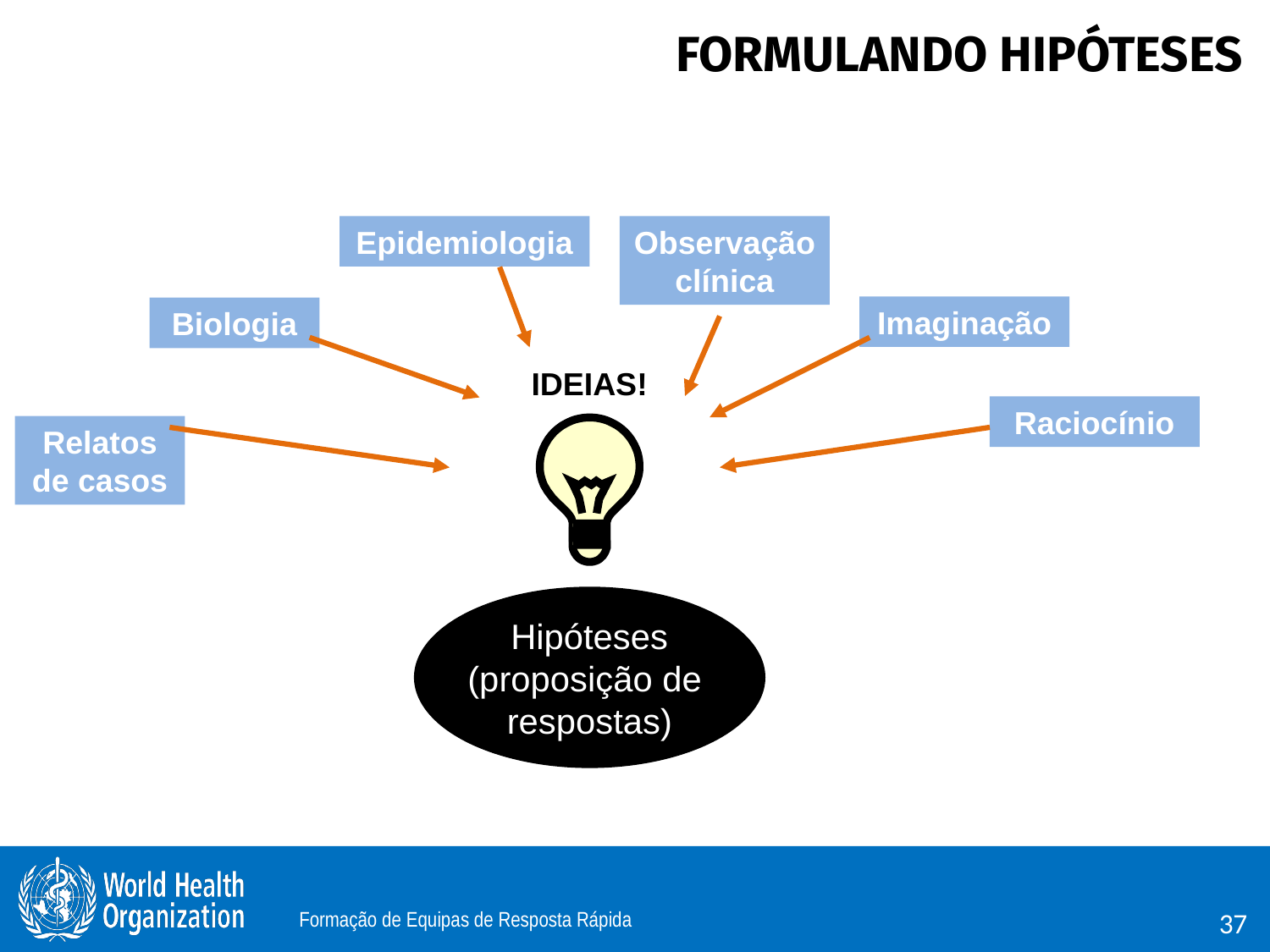

FORMULANDO HIPÓTESES
Epidemiologia
Observação clínica

Imaginação
Biologia

IDEIAS!
Raciocínio
Relatos de casos

Hipóteses
(proposição de
respostas)